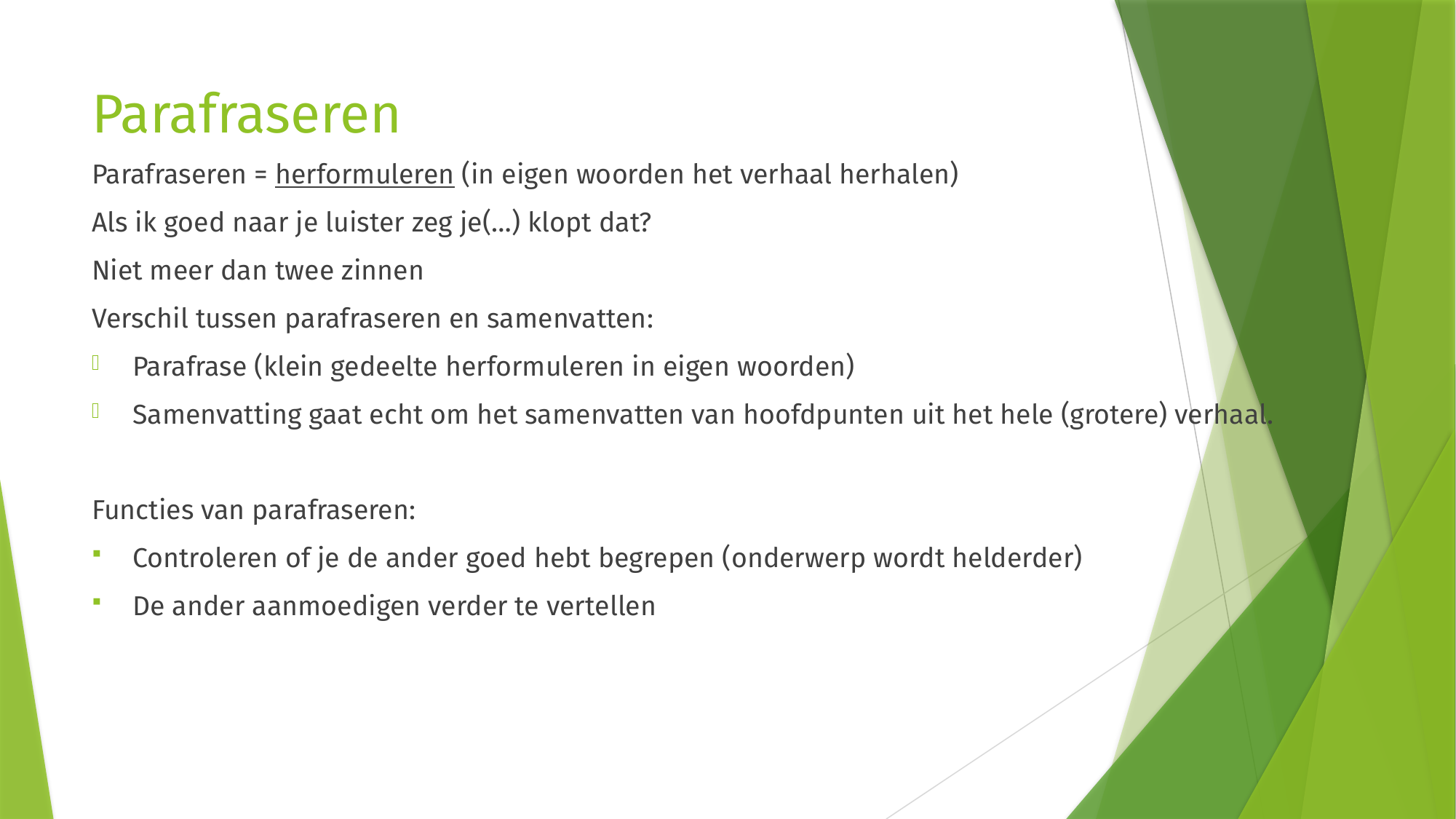

# Parafraseren
Parafraseren = herformuleren (in eigen woorden het verhaal herhalen)
Als ik goed naar je luister zeg je(…) klopt dat?
Niet meer dan twee zinnen
Verschil tussen parafraseren en samenvatten:
Parafrase (klein gedeelte herformuleren in eigen woorden)
Samenvatting gaat echt om het samenvatten van hoofdpunten uit het hele (grotere) verhaal.

Functies van parafraseren:
Controleren of je de ander goed hebt begrepen (onderwerp wordt helderder)
De ander aanmoedigen verder te vertellen